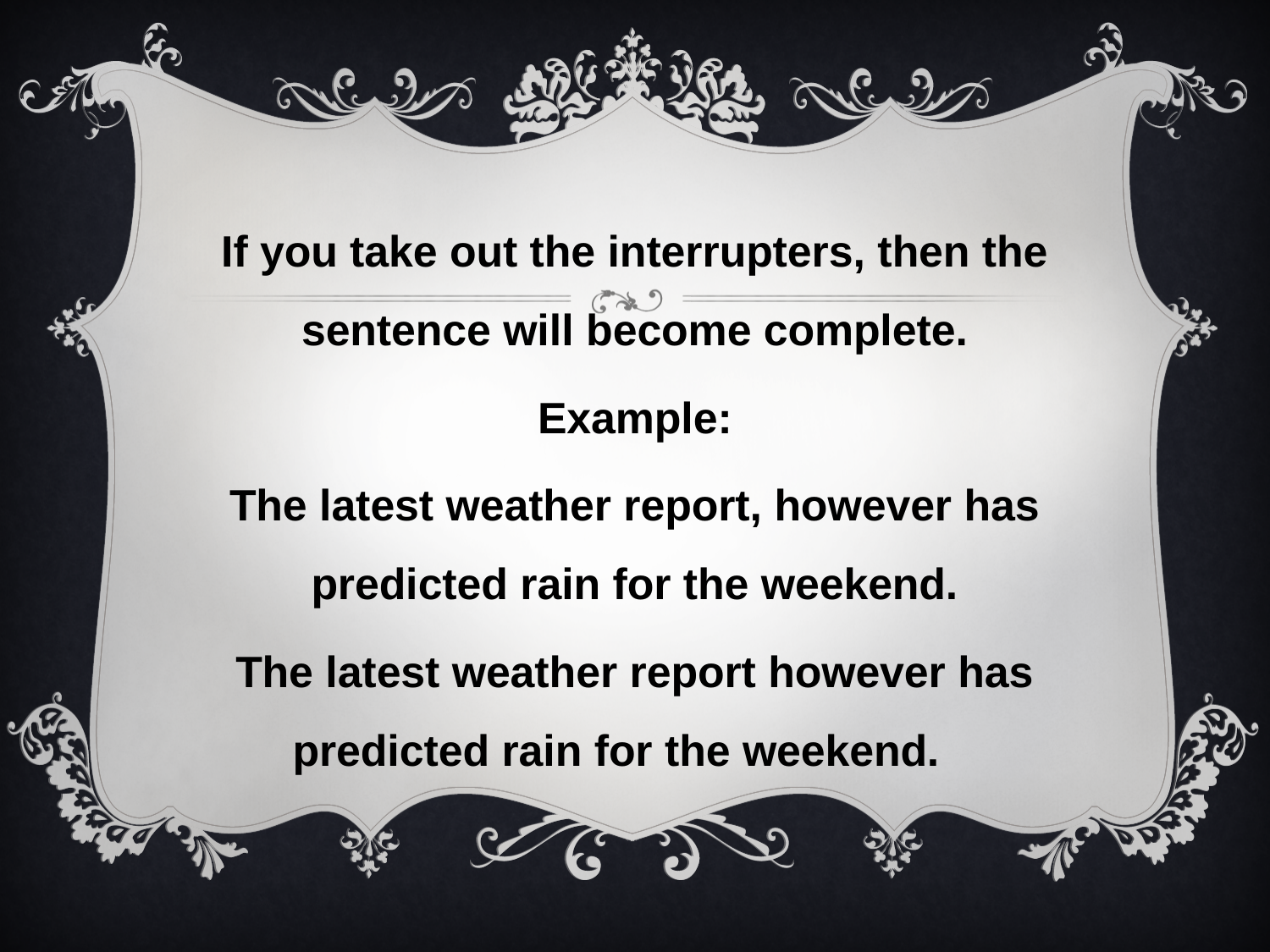

If you take out the interrupters, then the sentence will become complete.
Example:
The latest weather report, however has predicted rain for the weekend.
The latest weather report however has predicted rain for the weekend.